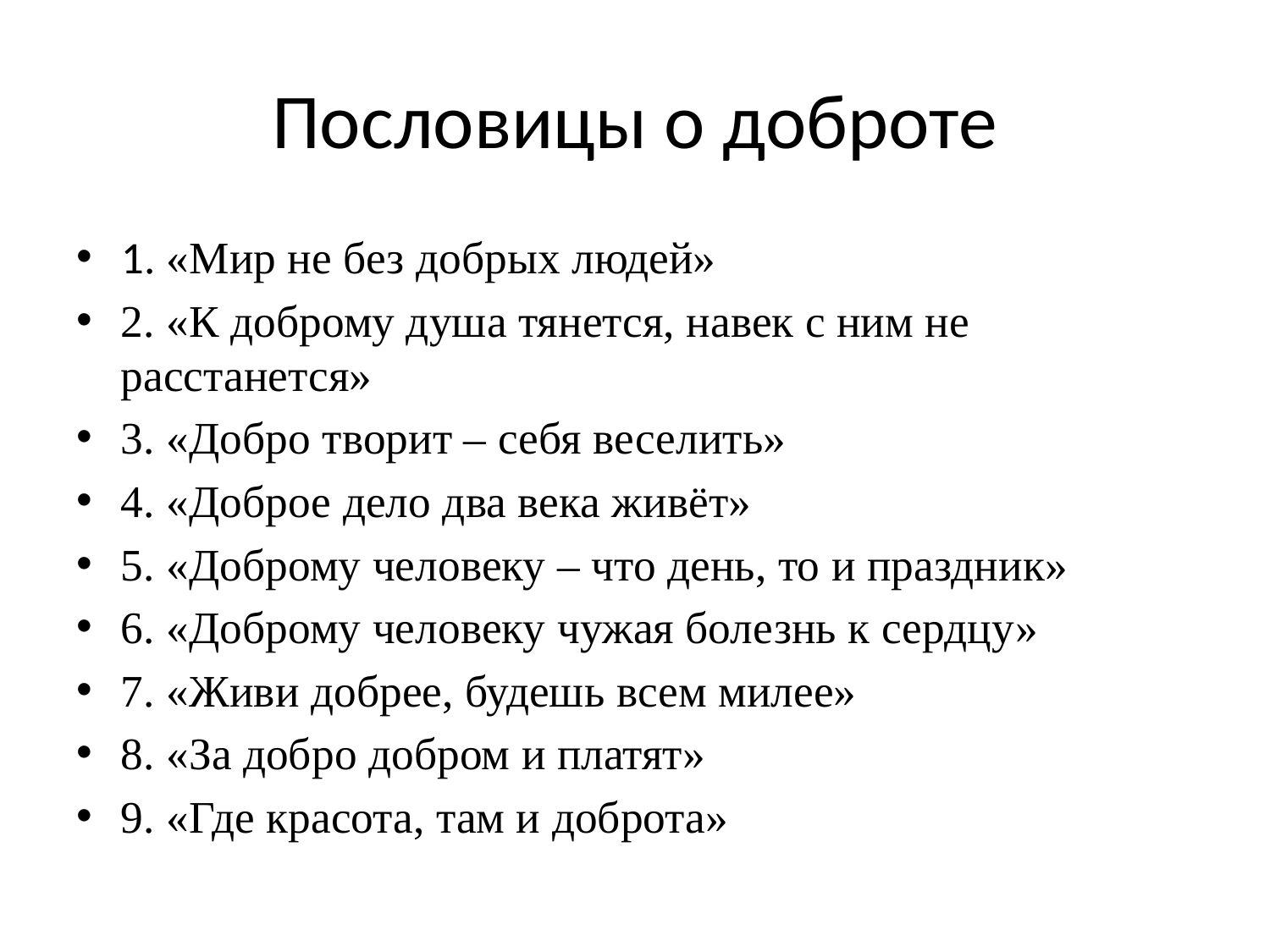

# Пословицы о доброте
1. «Мир не без добрых людей»
2. «К доброму душа тянется, навек с ним не расстанется»
3. «Добро творит – себя веселить»
4. «Доброе дело два века живёт»
5. «Доброму человеку – что день, то и праздник»
6. «Доброму человеку чужая болезнь к сердцу»
7. «Живи добрее, будешь всем милее»
8. «За добро добром и платят»
9. «Где красота, там и доброта»